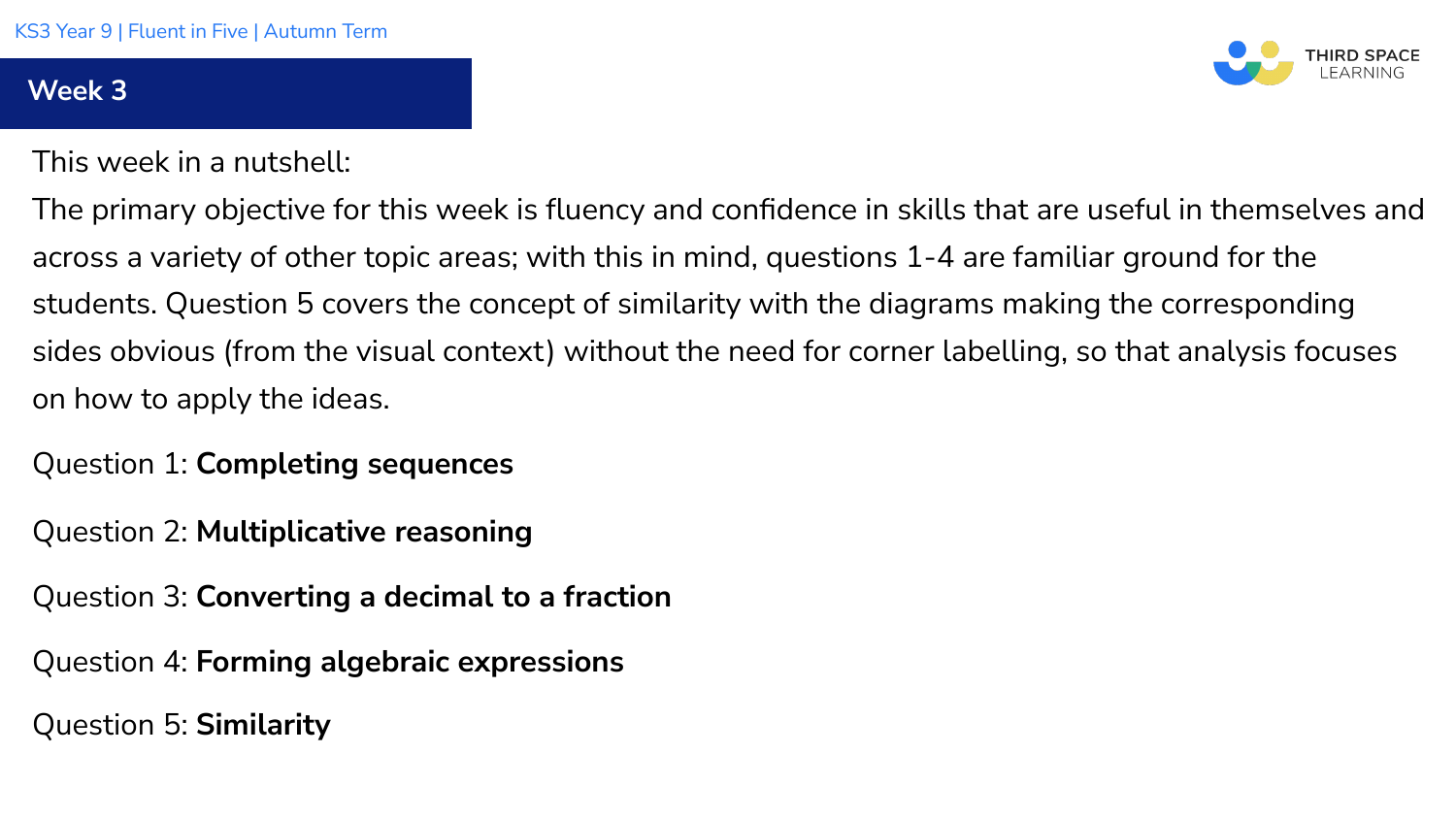

Week 3
| This week in a nutshell: The primary objective for this week is fluency and confidence in skills that are useful in themselves and across a variety of other topic areas; with this in mind, questions 1-4 are familiar ground for the students. Question 5 covers the concept of similarity with the diagrams making the corresponding sides obvious (from the visual context) without the need for corner labelling, so that analysis focuses on how to apply the ideas. |
| --- |
| Question 1: Completing sequences |
| Question 2: Multiplicative reasoning |
| Question 3: Converting a decimal to a fraction |
| Question 4: Forming algebraic expressions |
| Question 5: Similarity |